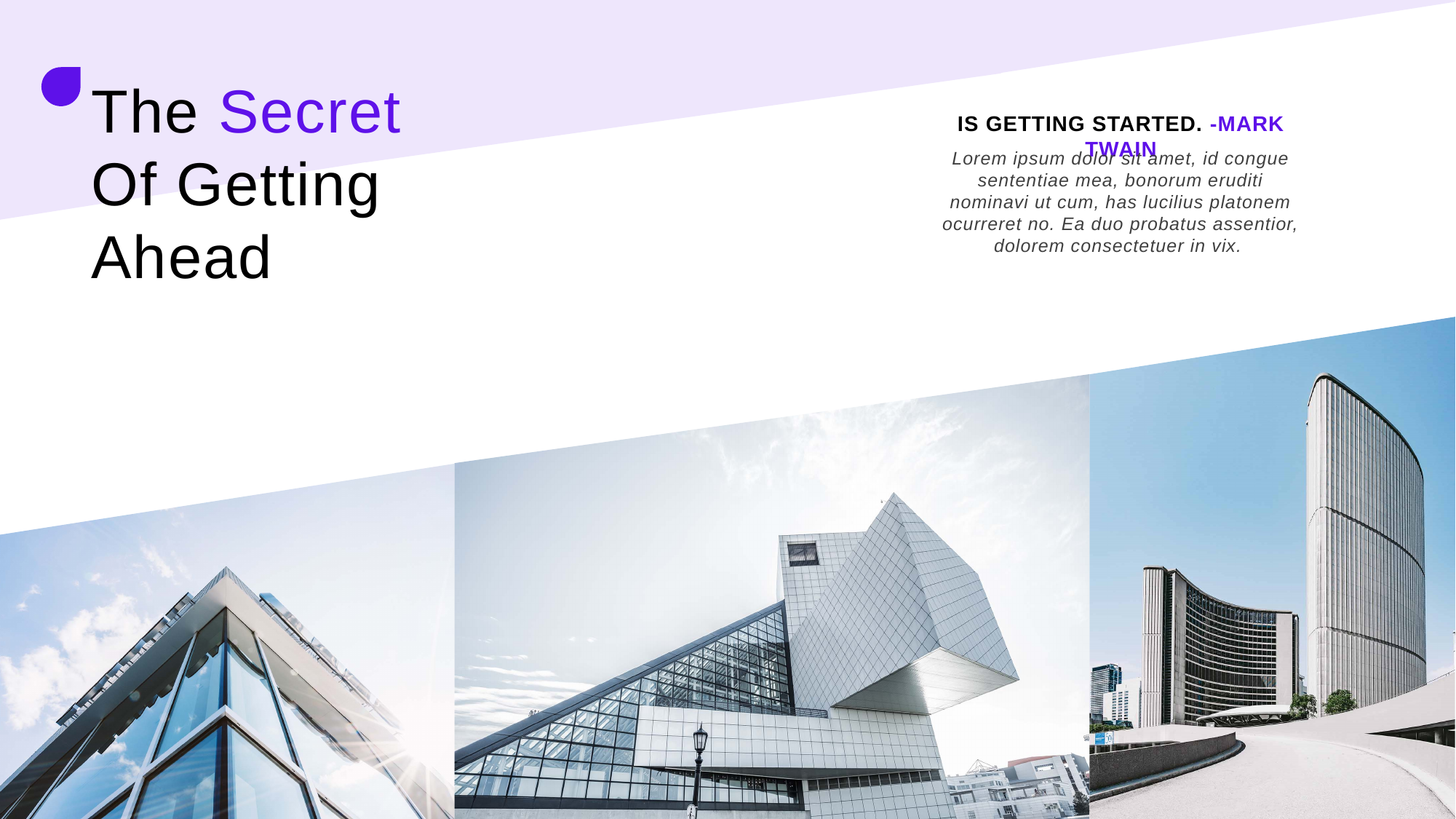

The Secret
Of Getting
Ahead
IS GETTING STARTED. -MARK TWAIN
Lorem ipsum dolor sit amet, id congue sententiae mea, bonorum eruditi nominavi ut cum, has lucilius platonem ocurreret no. Ea duo probatus assentior, dolorem consectetuer in vix.